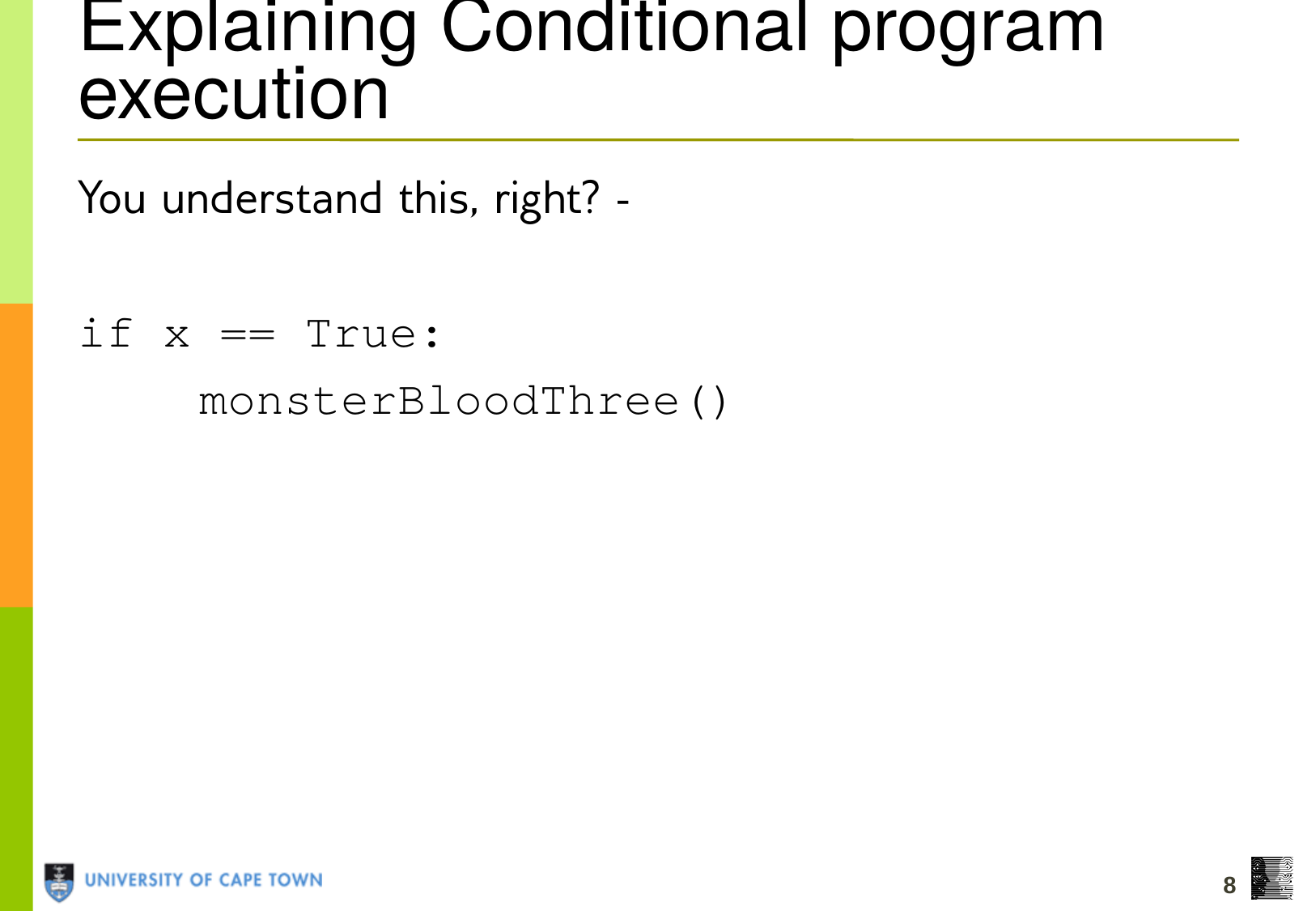

# Explaining Conditional program execution
You understand this, right? -

if x == True:
	monsterBloodThree()

8